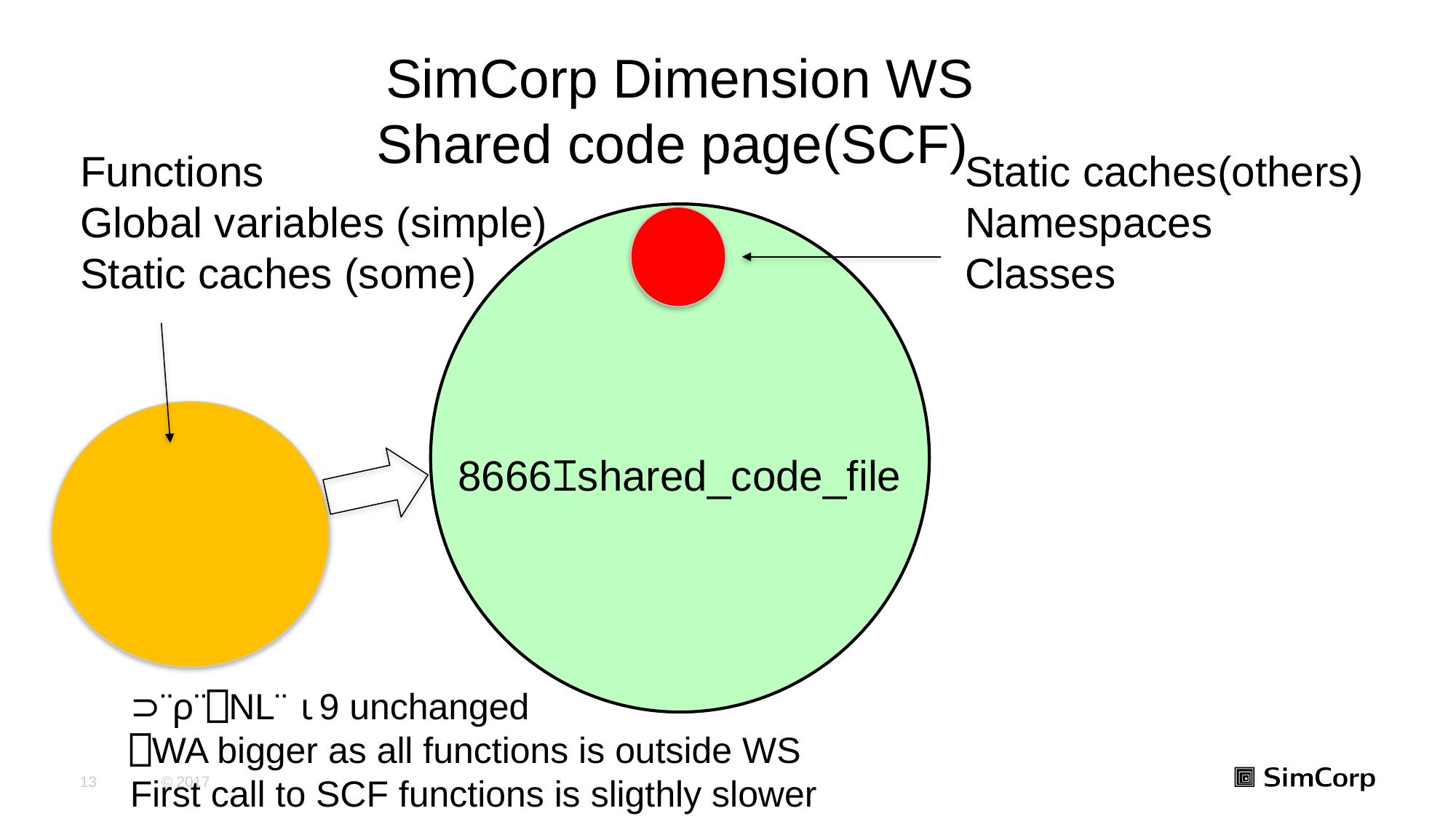

SimCorp Dimension WS
Shared code page(SCF)
Functions
Global variables (simple)
Static caches (some)
Static caches(others)
Namespaces
Classes

8666⌶shared_code_file

⊃¨⍴¨⎕NL¨ ⍳9 unchanged
⎕WA bigger as all functions is outside WS
First call to SCF functions is sligthly slower
13